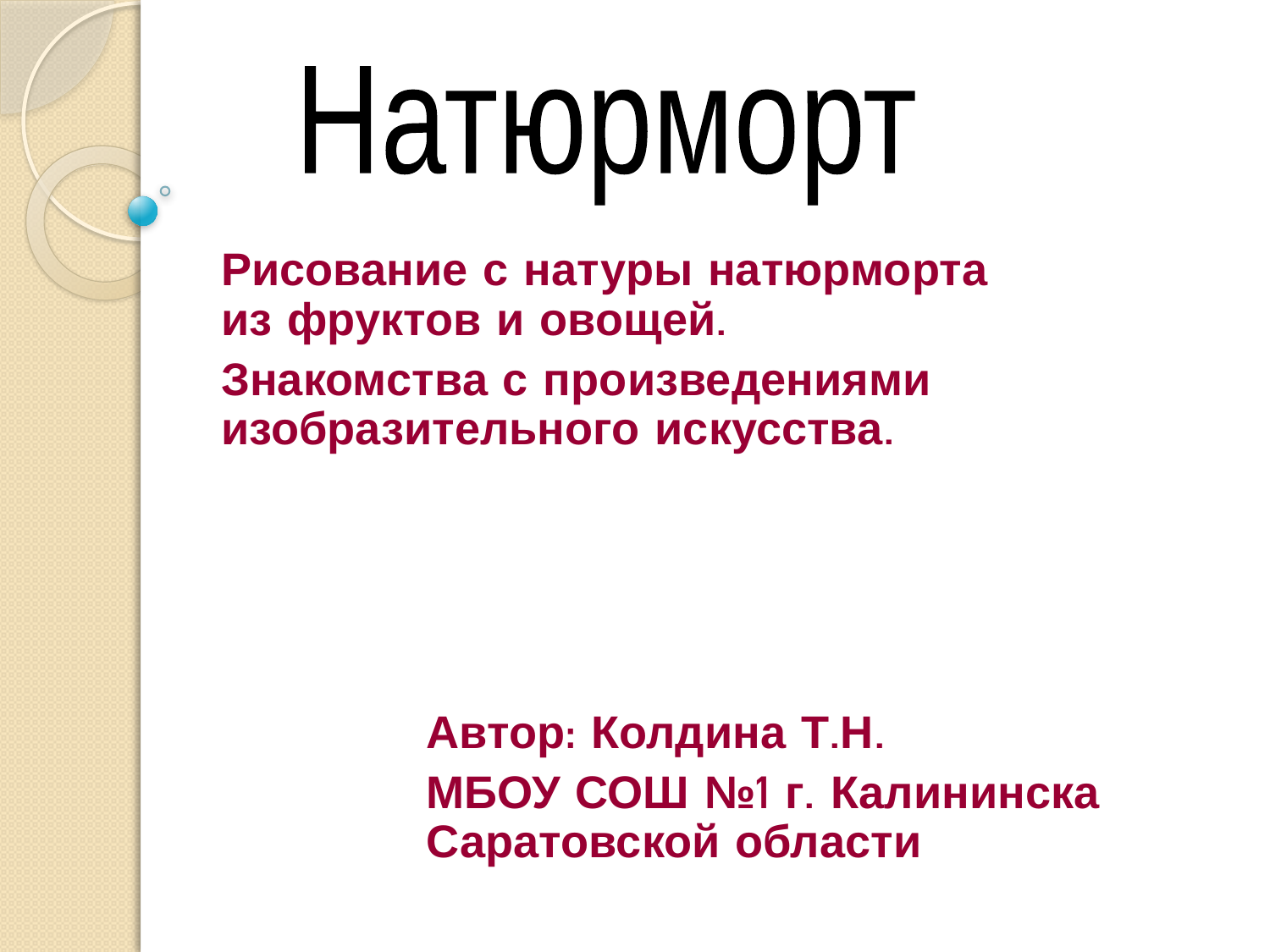

Натюрморт
Рисование с натуры натюрморта из фруктов и овощей.
Знакомства с произведениями изобразительного искусства.
Автор: Колдина Т.Н.
МБОУ СОШ №1 г. Калининска Саратовской области